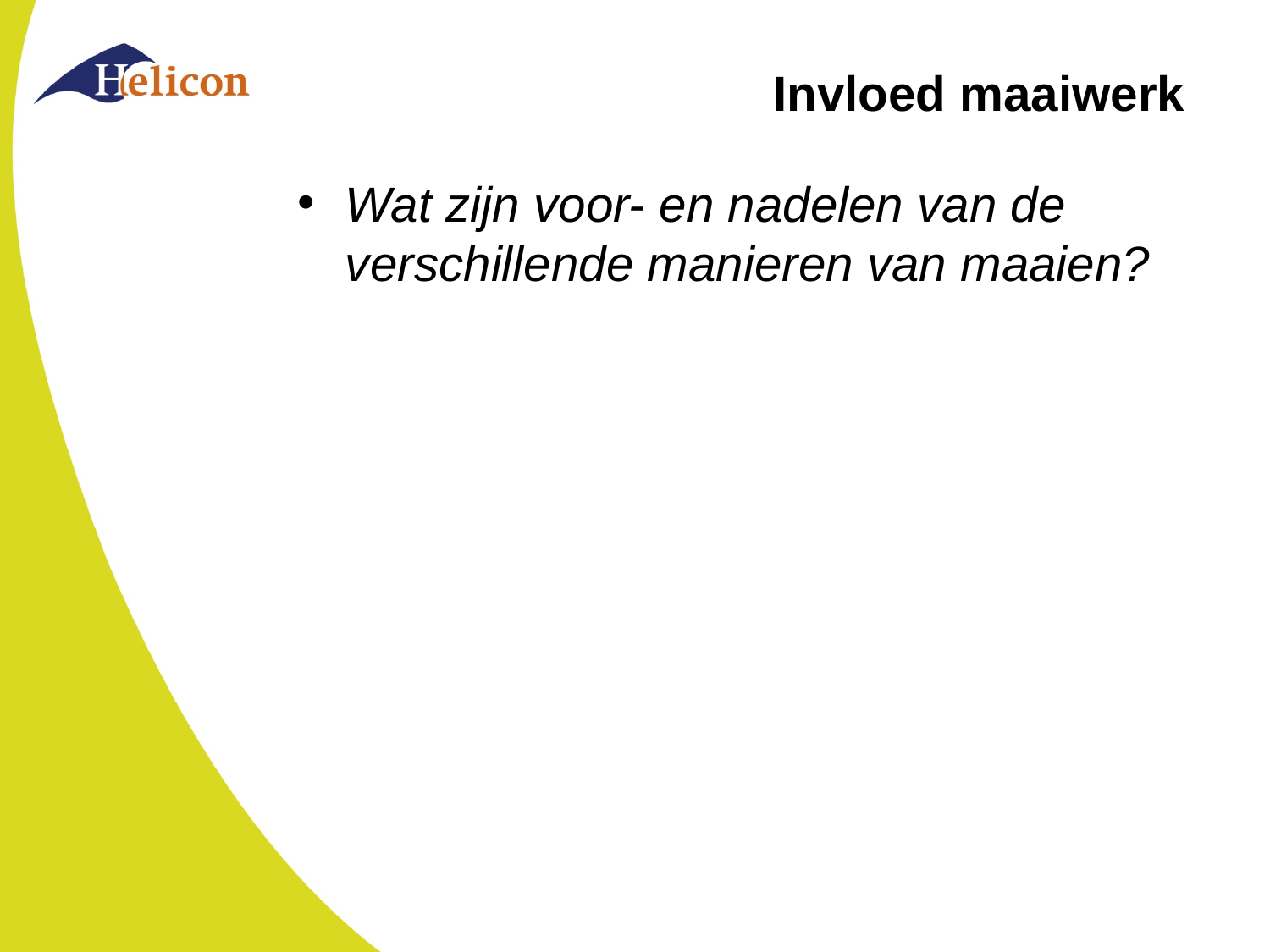

# Invloed maaiwerk
Wat zijn voor- en nadelen van de verschillende manieren van maaien?